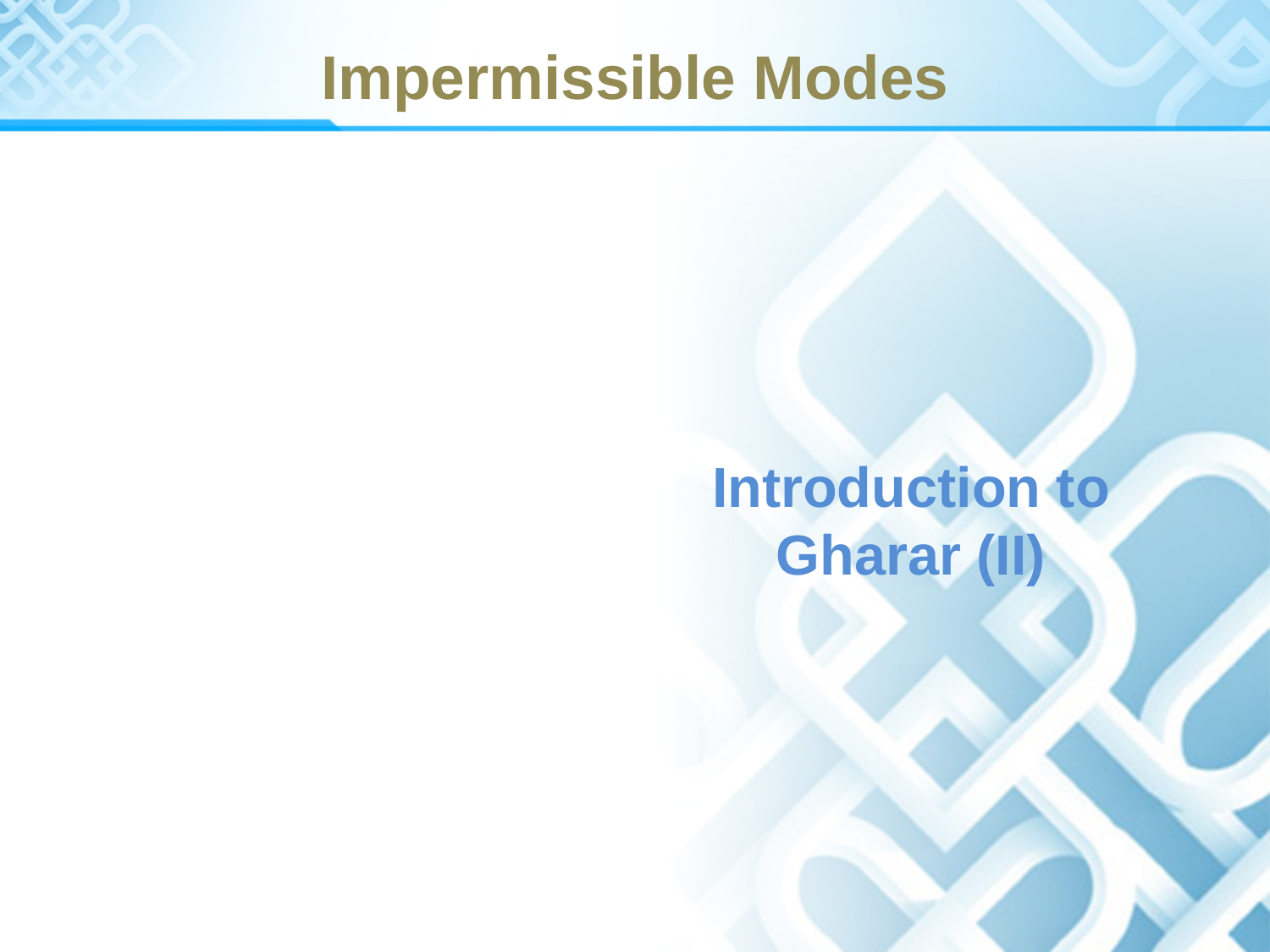

# Impermissible Modes
Introduction to Gharar (II)